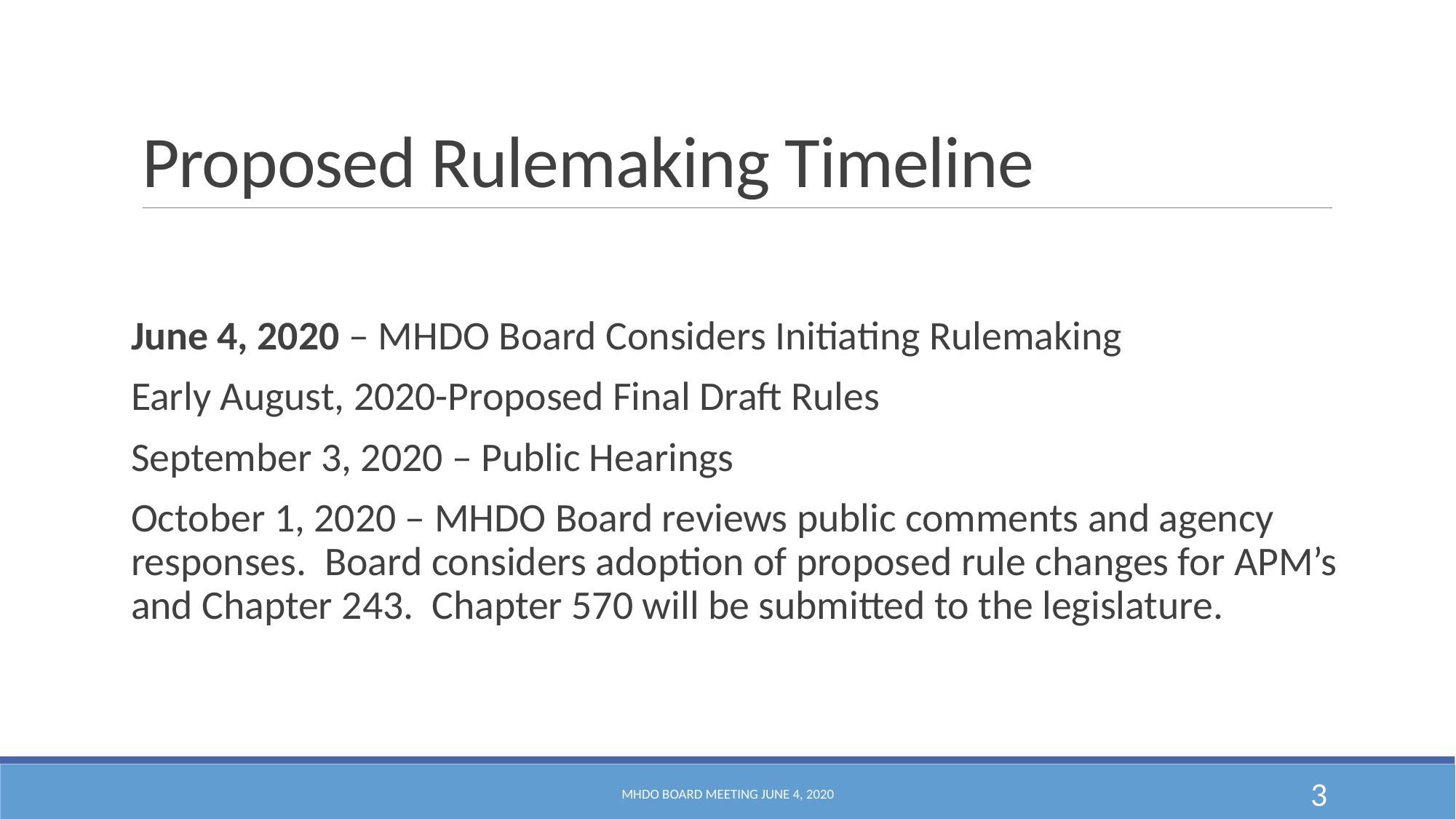

# Proposed Rulemaking Timeline

June 4, 2020 – MHDO Board Considers Initiating Rulemaking
Early August, 2020-Proposed Final Draft Rules
September 3, 2020 – Public Hearings
October 1, 2020 – MHDO Board reviews public comments and agency responses.  Board considers adoption of proposed rule changes for APM’s and Chapter 243.  Chapter 570 will be submitted to the legislature.

MHDO Board Meeting June 4, 2020
3